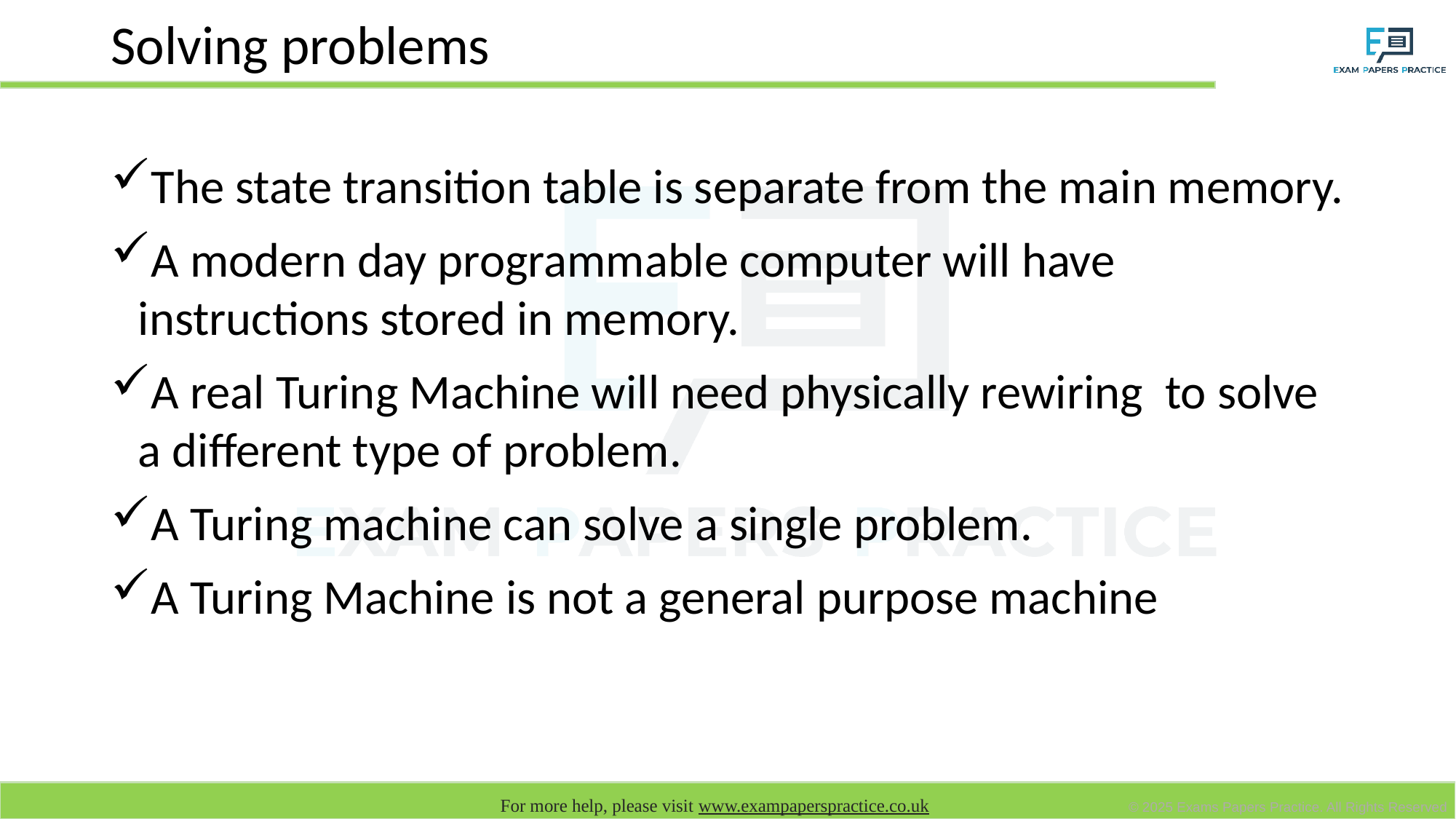

# Solving problems
The state transition table is separate from the main memory.
A modern day programmable computer will have instructions stored in memory.
A real Turing Machine will need physically rewiring  to solve a different type of problem.
A Turing machine can solve a single problem.
A Turing Machine is not a general purpose machine